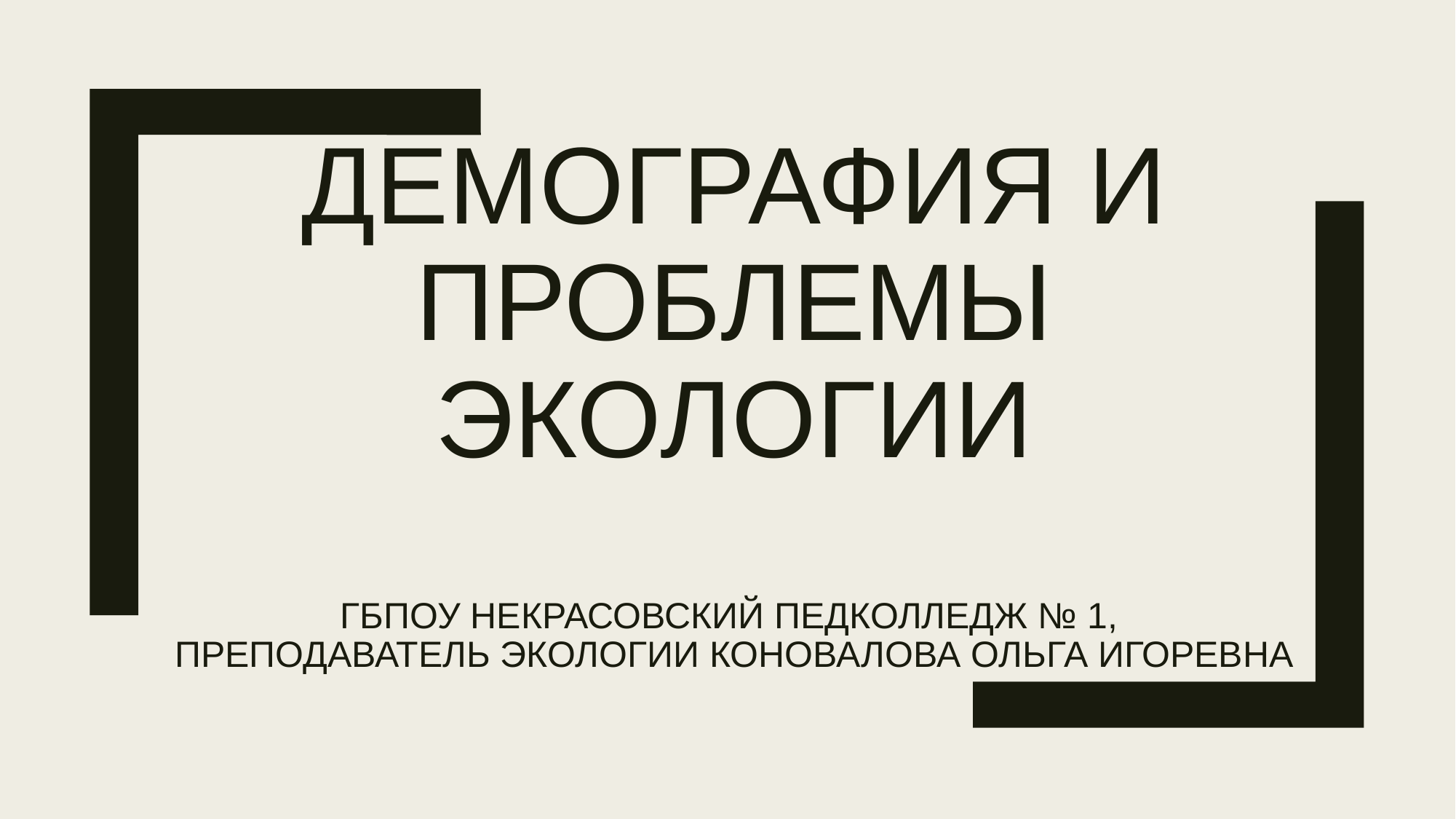

# ДЕМОГРАФИЯ И ПРОБЛЕМЫ ЭКОЛОГИИ ГБПОУ Некрасовский педколледж № 1, преподаватель экологии Коновалова Ольга Игоревна